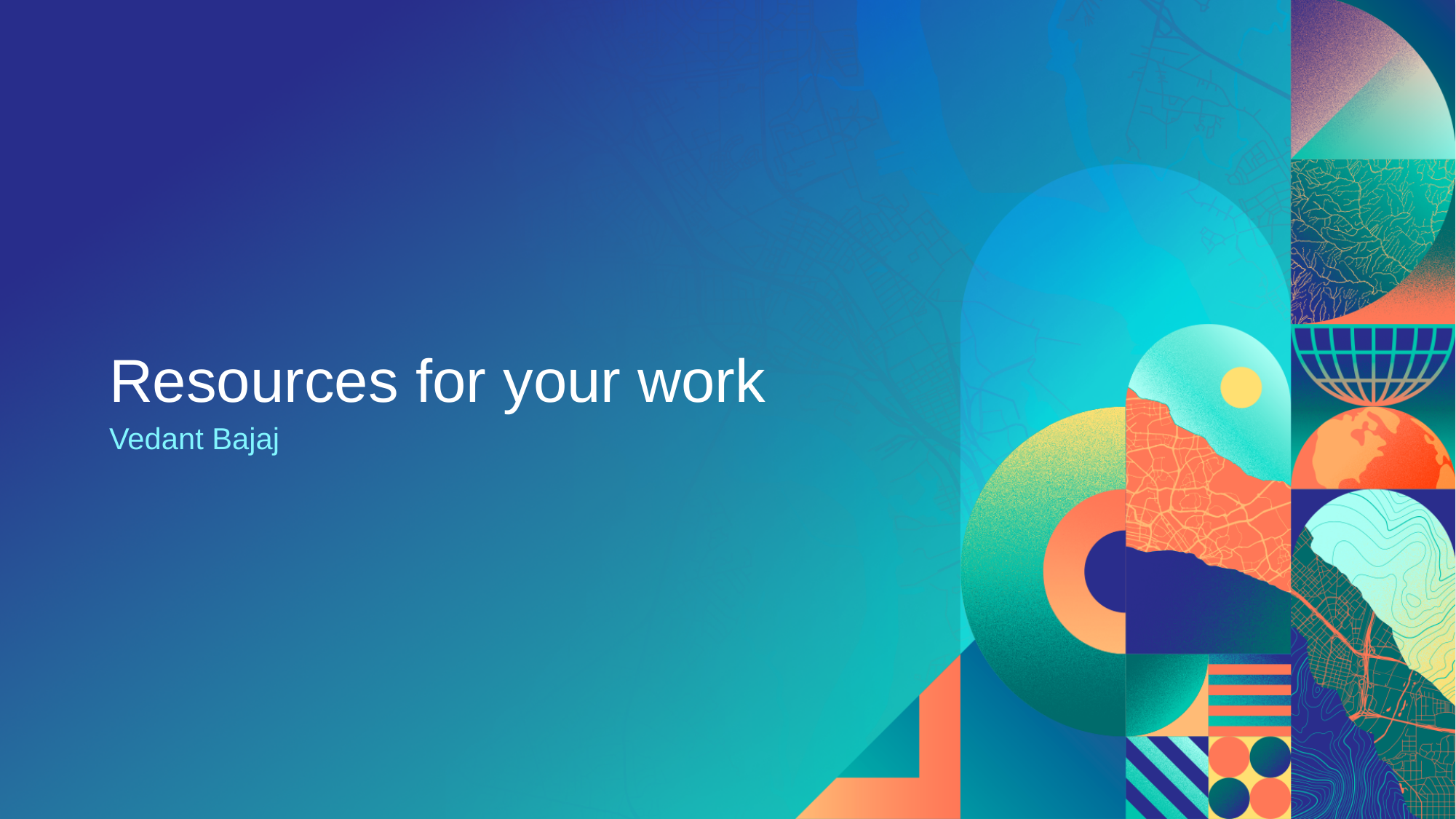

# Resources for your work
Vedant Bajaj